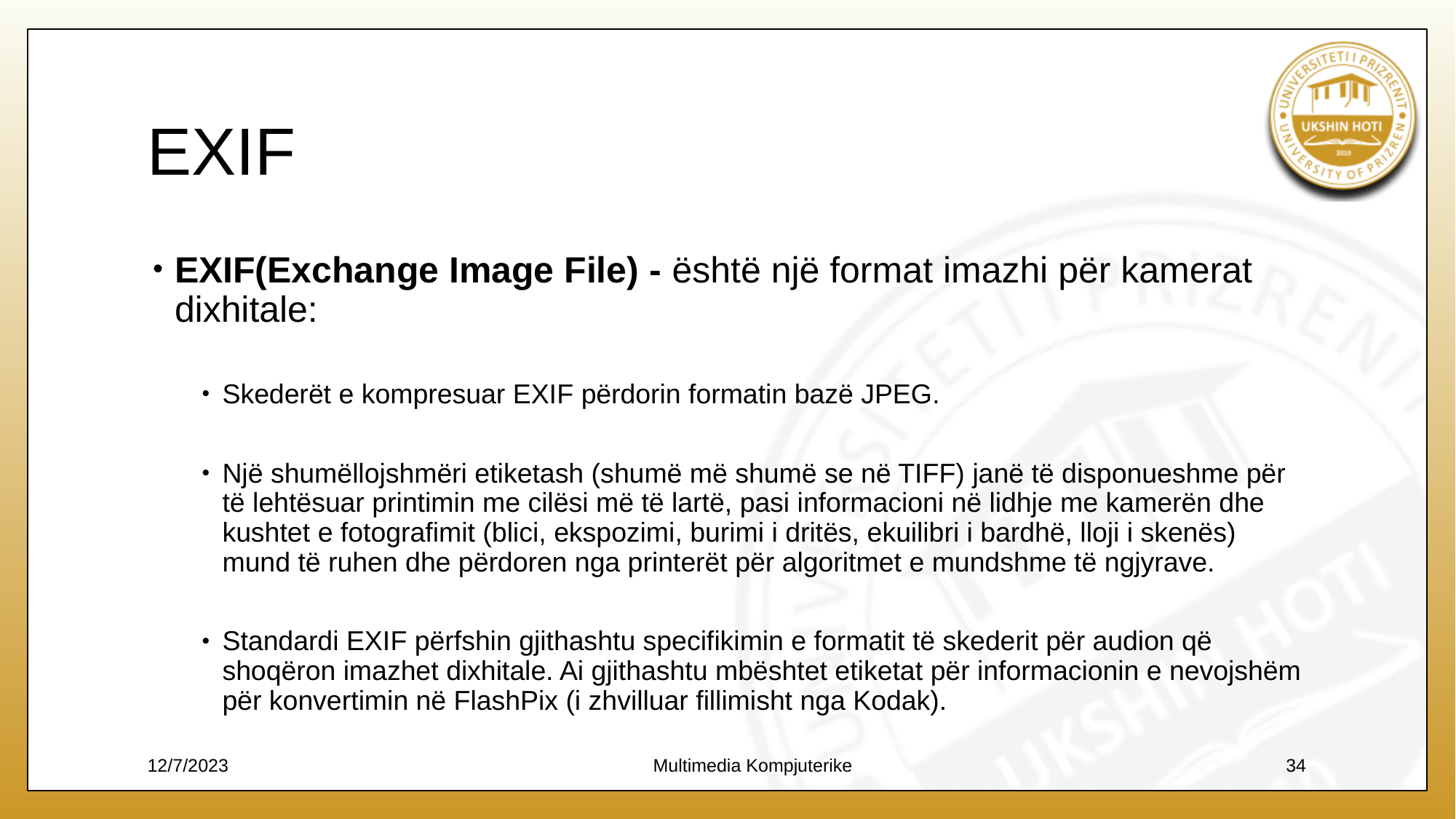

# EXIF
EXIF(Exchange Image File) - është një format imazhi për kamerat dixhitale:

Skederët e kompresuar EXIF përdorin formatin bazë JPEG.

Një shumëllojshmëri etiketash (shumë më shumë se në TIFF) janë të disponueshme për të lehtësuar printimin me cilësi më të lartë, pasi informacioni në lidhje me kamerën dhe kushtet e fotografimit (blici, ekspozimi, burimi i dritës, ekuilibri i bardhë, lloji i skenës) mund të ruhen dhe përdoren nga printerët për algoritmet e mundshme të ngjyrave.

Standardi EXIF përfshin gjithashtu specifikimin e formatit të skederit për audion që shoqëron imazhet dixhitale. Ai gjithashtu mbështet etiketat për informacionin e nevojshëm për konvertimin në FlashPix (i zhvilluar fillimisht nga Kodak).

12/7/2023
Multimedia Kompjuterike
34